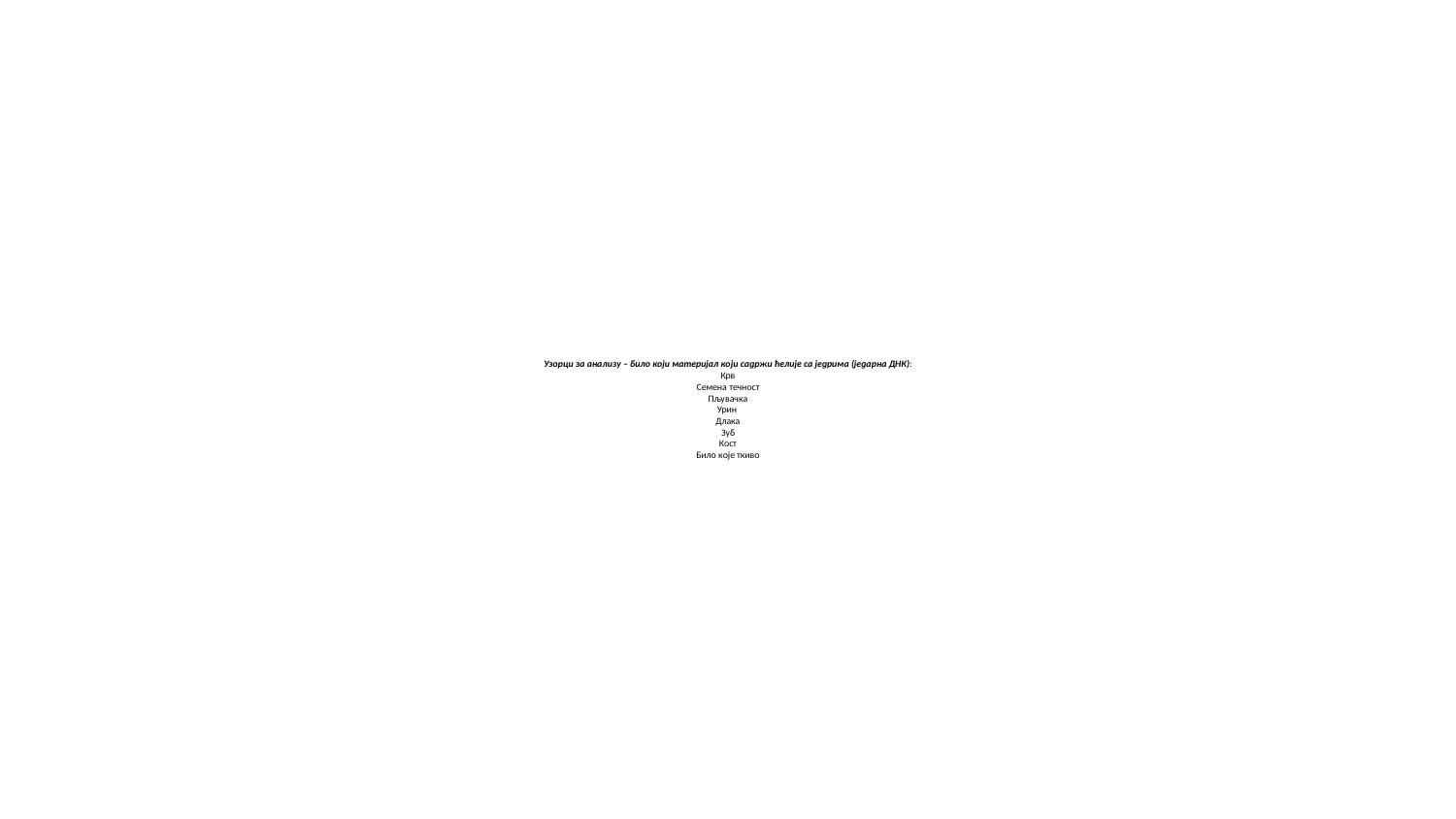

# Узорци за анализу – било који материјал који садржи ћелије са једрима (једарна ДНК): Крв Семена течност Пљувачка Урин Длака Зуб Кост Било које ткиво